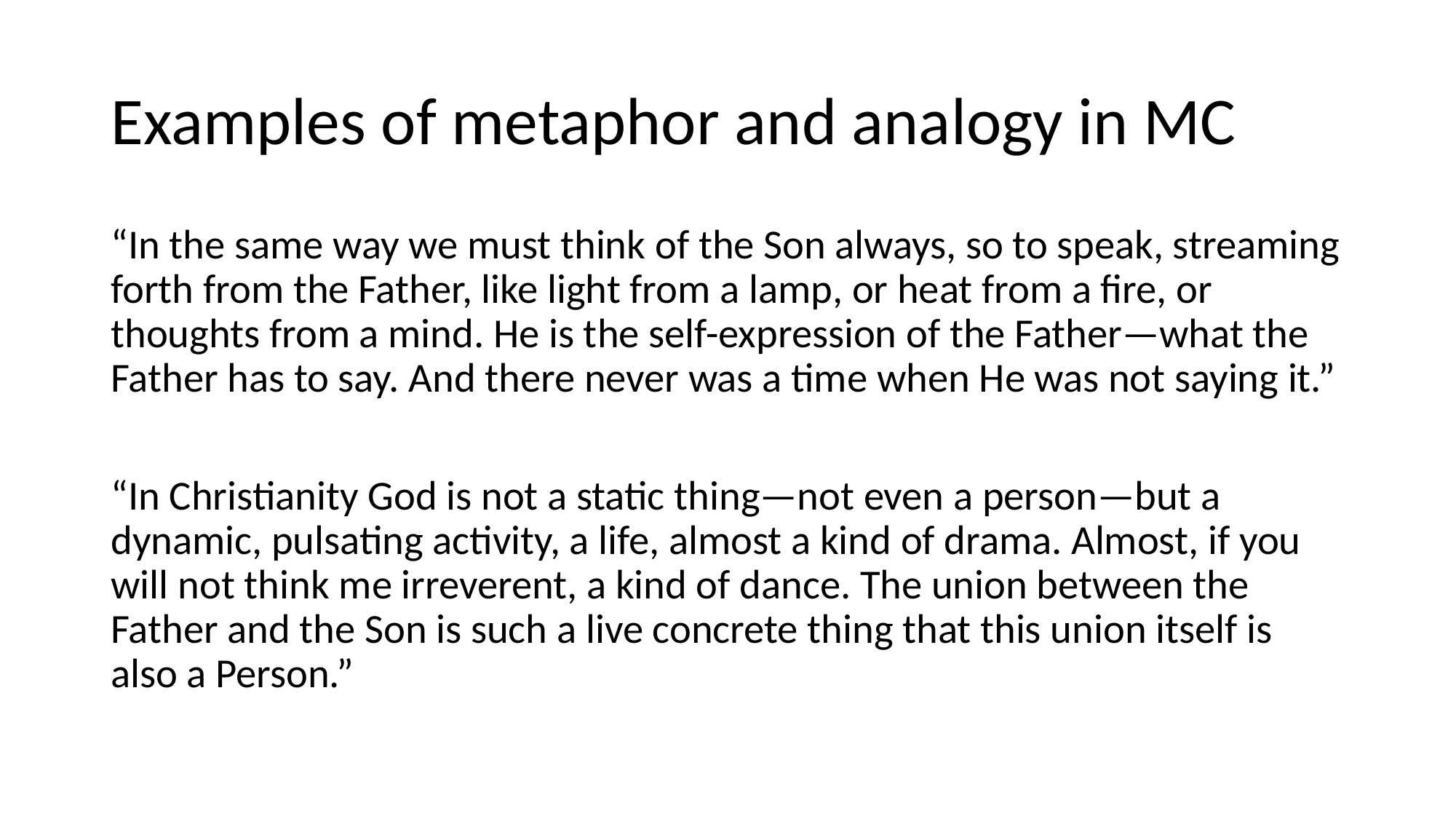

# Examples of metaphor and analogy in MC
“In the same way we must think of the Son always, so to speak, streaming forth from the Father, like light from a lamp, or heat from a fire, or thoughts from a mind. He is the self-expression of the Father—what the Father has to say. And there never was a time when He was not saying it.”

“In Christianity God is not a static thing—not even a person—but a dynamic, pulsating activity, a life, almost a kind of drama. Almost, if you will not think me irreverent, a kind of dance. The union between the Father and the Son is such a live concrete thing that this union itself is also a Person.”